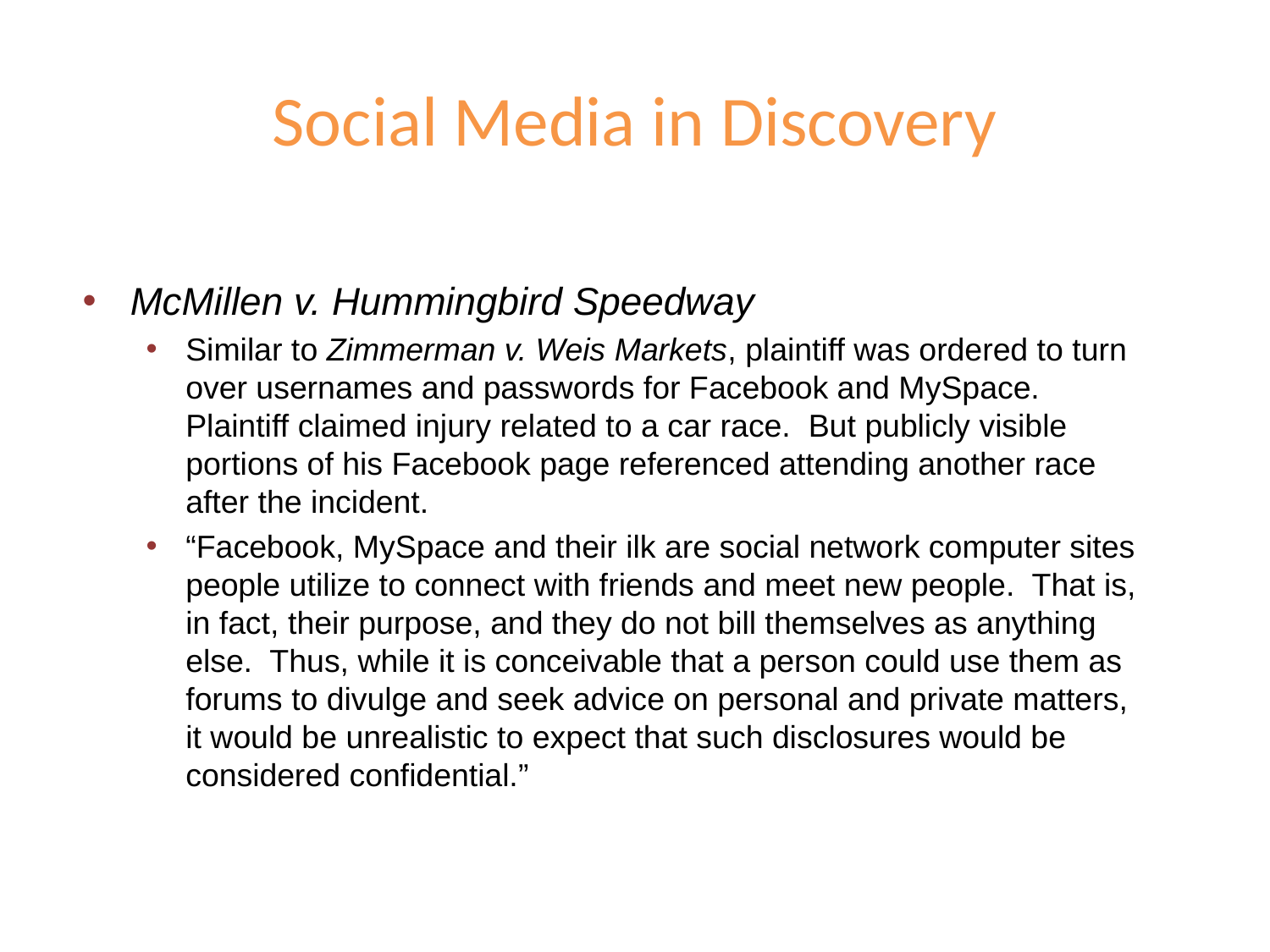

# Social Media in Discovery
McMillen v. Hummingbird Speedway
Similar to Zimmerman v. Weis Markets, plaintiff was ordered to turn over usernames and passwords for Facebook and MySpace.  Plaintiff claimed injury related to a car race.  But publicly visible portions of his Facebook page referenced attending another race after the incident.
“Facebook, MySpace and their ilk are social network computer sites people utilize to connect with friends and meet new people.  That is, in fact, their purpose, and they do not bill themselves as anything else.  Thus, while it is conceivable that a person could use them as forums to divulge and seek advice on personal and private matters, it would be unrealistic to expect that such disclosures would be considered confidential.”